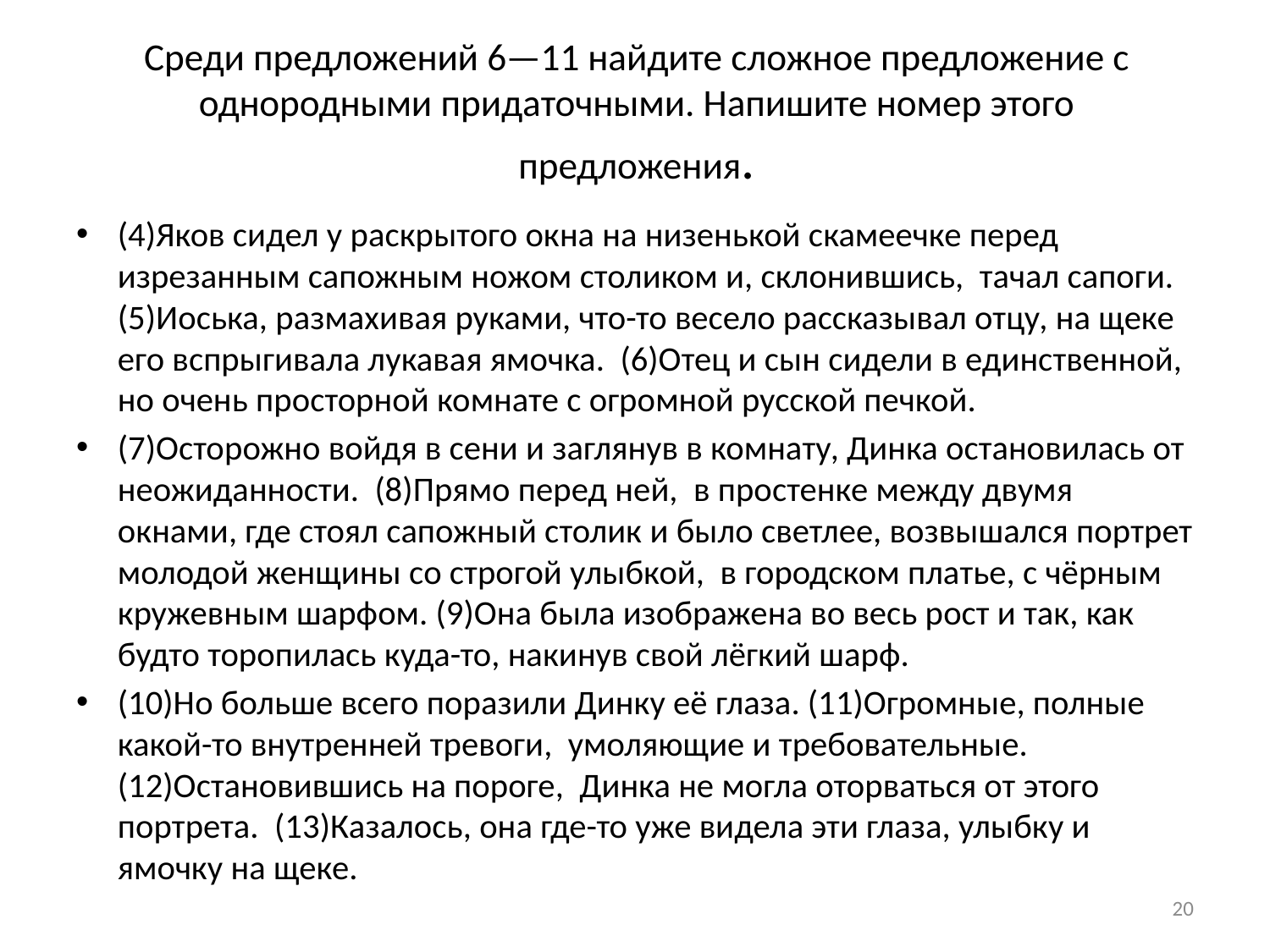

# Среди предложений 6—11 найдите сложное предложение с однородными придаточными. Напишите номер этого предложения.
(4)Яков сидел у раскрытого окна на низенькой скамеечке перед  изрезанным сапожным ножом столиком и, склонившись,  тачал сапоги. (5)Иоська, размахивая руками, что-то весело рассказывал отцу, на щеке его вспрыгивала лукавая ямочка.  (6)Отец и сын сидели в единственной, но очень просторной комнате с огромной русской печкой.
(7)Осторожно войдя в сени и заглянув в комнату, Динка остановилась от неожиданности.  (8)Прямо перед ней,  в простенке между двумя окнами, где стоял сапожный столик и было светлее, возвышался портрет молодой женщины со строгой улыбкой,  в городском платье, с чёрным  кружевным шарфом. (9)Она была изображена во весь рост и так, как будто торопилась куда-то, накинув свой лёгкий шарф.
(10)Но больше всего поразили Динку её глаза. (11)Огромные, полные какой-то внутренней тревоги,  умоляющие и требовательные. (12)Остановившись на пороге,  Динка не могла оторваться от этого  портрета.  (13)Казалось, она где-то уже видела эти глаза, улыбку и ямочку на щеке.
20